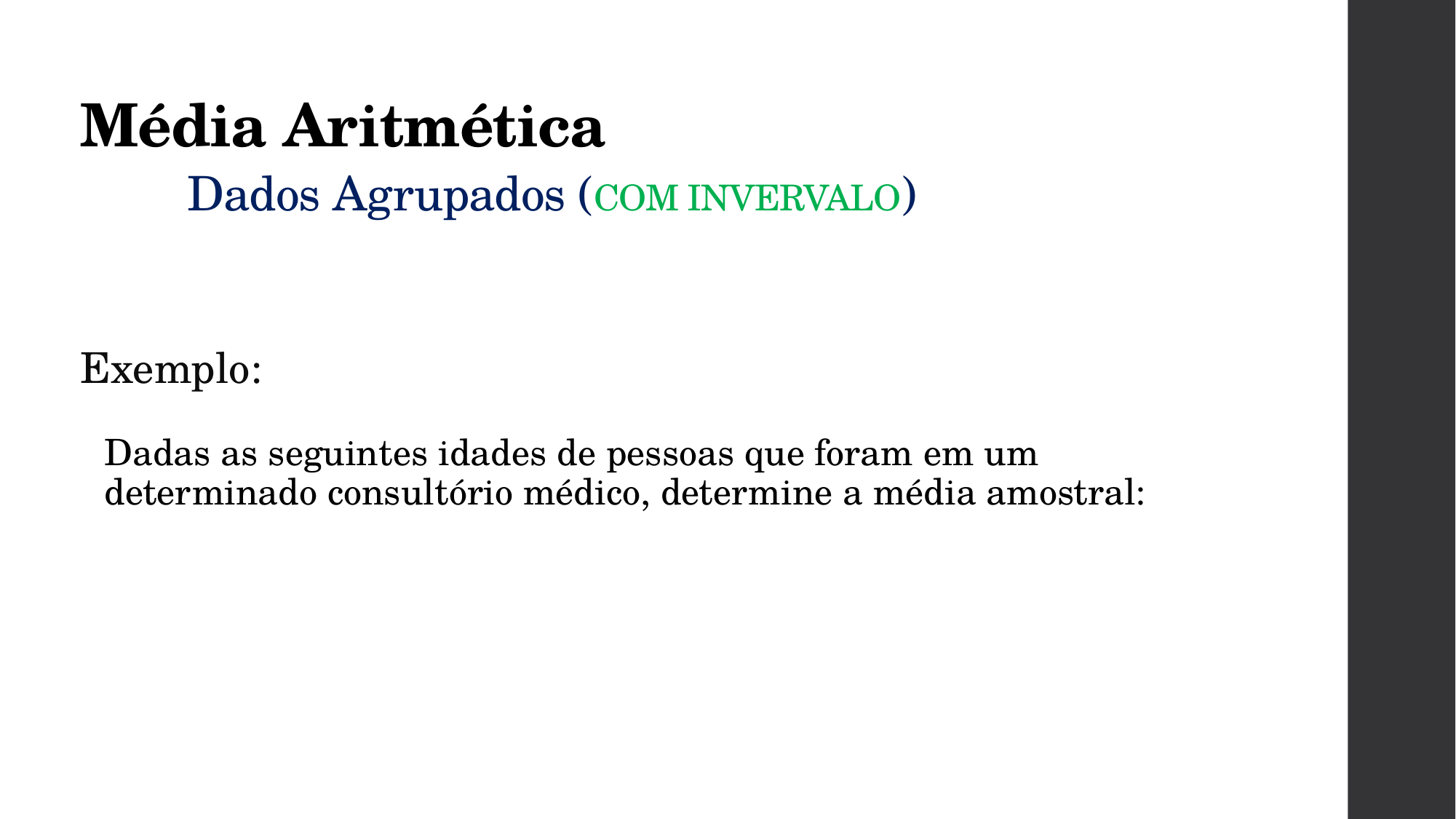

# Média Aritmética Dados Agrupados (COM INVERVALO)
Exemplo:

Dadas as seguintes idades de pessoas que foram em um determinado consultório médico, determine a média amostral: